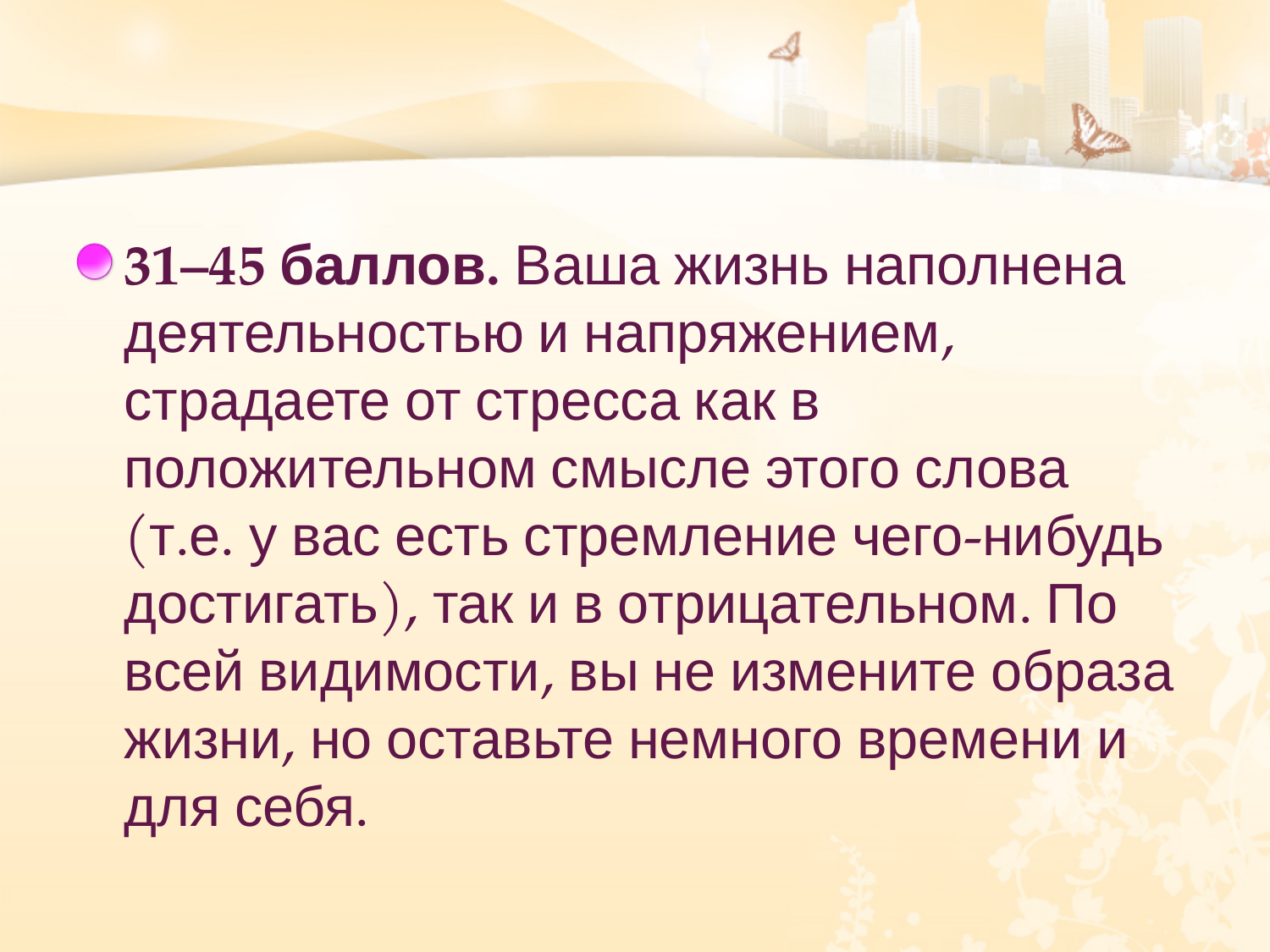

31–45 баллов. Ваша жизнь наполнена деятельностью и напряжением, страдаете от стресса как в положительном смысле этого слова (т.е. у вас есть стремление чего-нибудь достигать), так и в отрицательном. По всей видимости, вы не измените образа жизни, но оставьте немного времени и для себя.